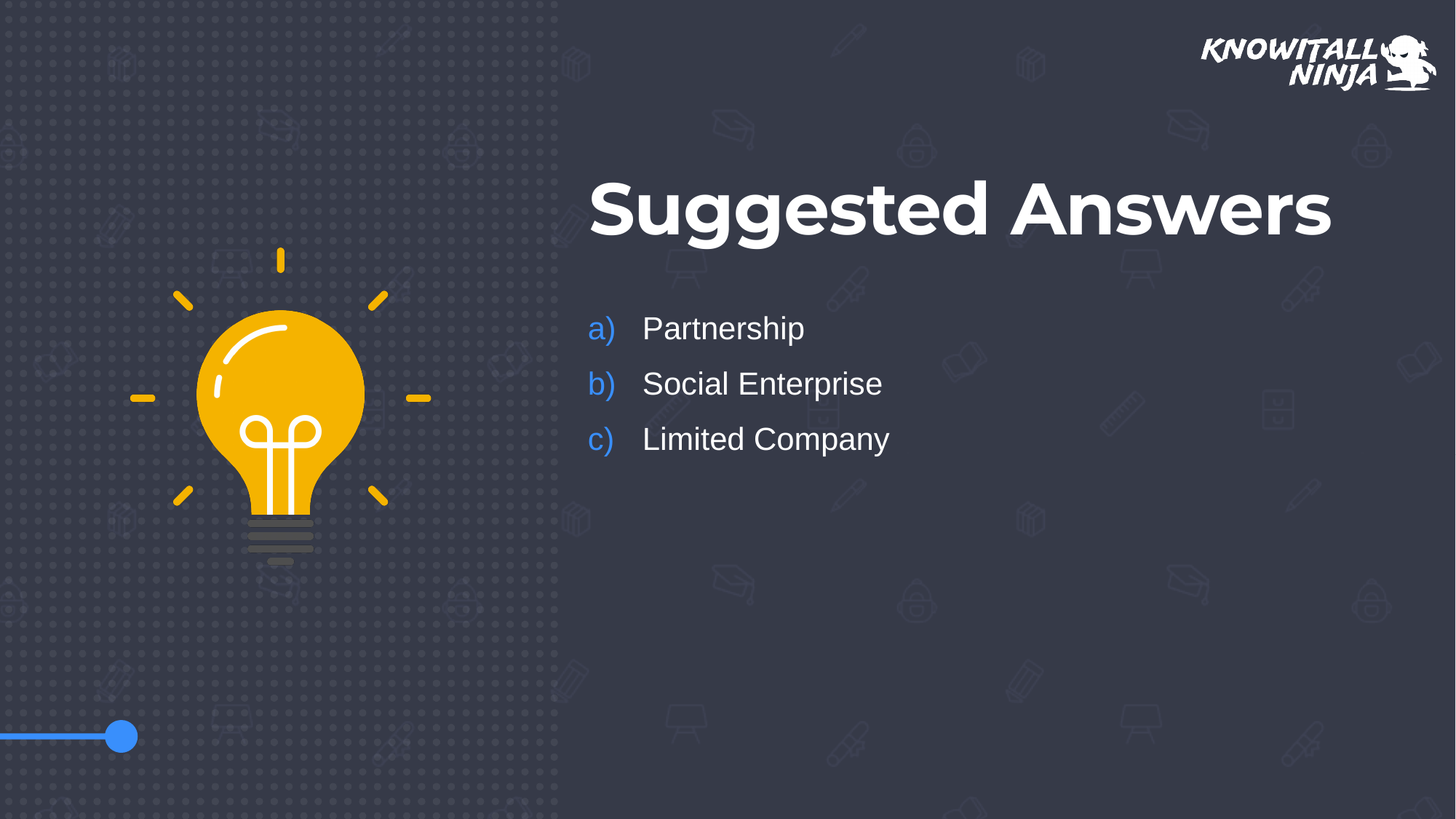

# Suggested Answers
Partnership
Social Enterprise
Limited Company